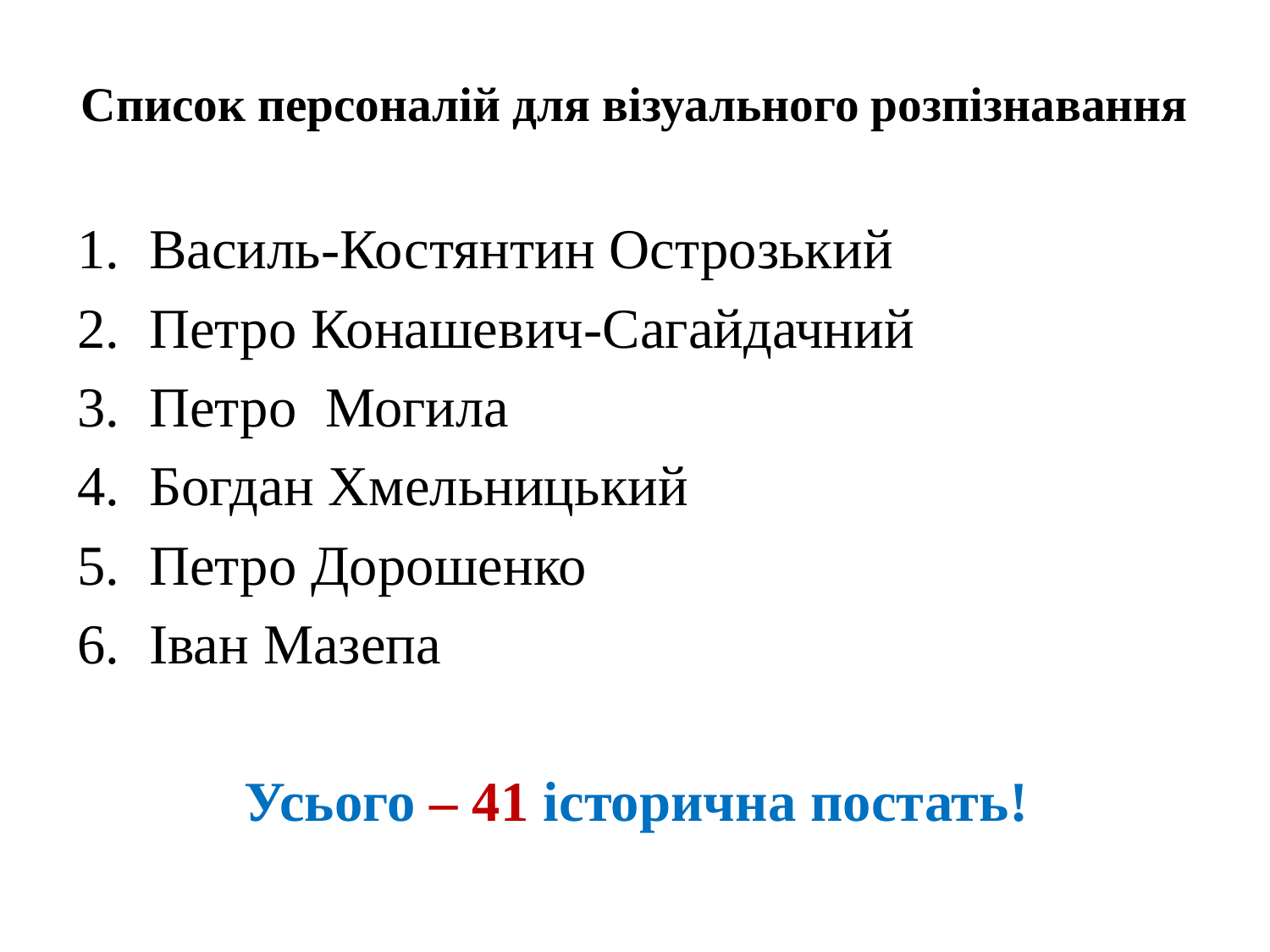

# Список персоналій для візуального розпізнавання
Василь-Костянтин Острозький
Петро Конашевич-Сагайдачний
Петро  Могила
Богдан Хмельницький
Петро Дорошенко
Іван Мазепа

Усього – 41 історична постать!